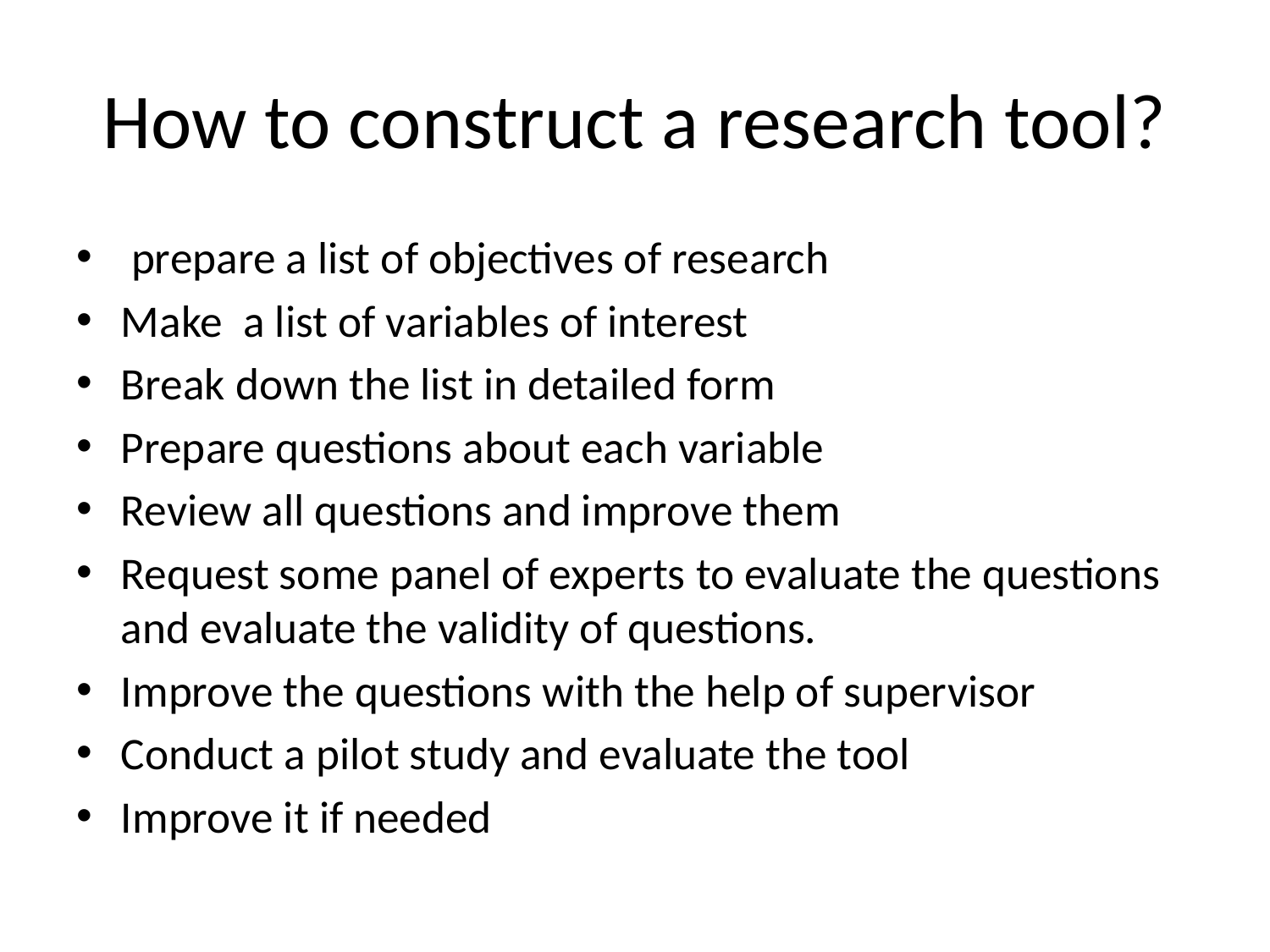

# How to construct a research tool?
 prepare a list of objectives of research
Make  a list of variables of interest
Break down the list in detailed form
Prepare questions about each variable
Review all questions and improve them
Request some panel of experts to evaluate the questions and evaluate the validity of questions.
Improve the questions with the help of supervisor
Conduct a pilot study and evaluate the tool
Improve it if needed